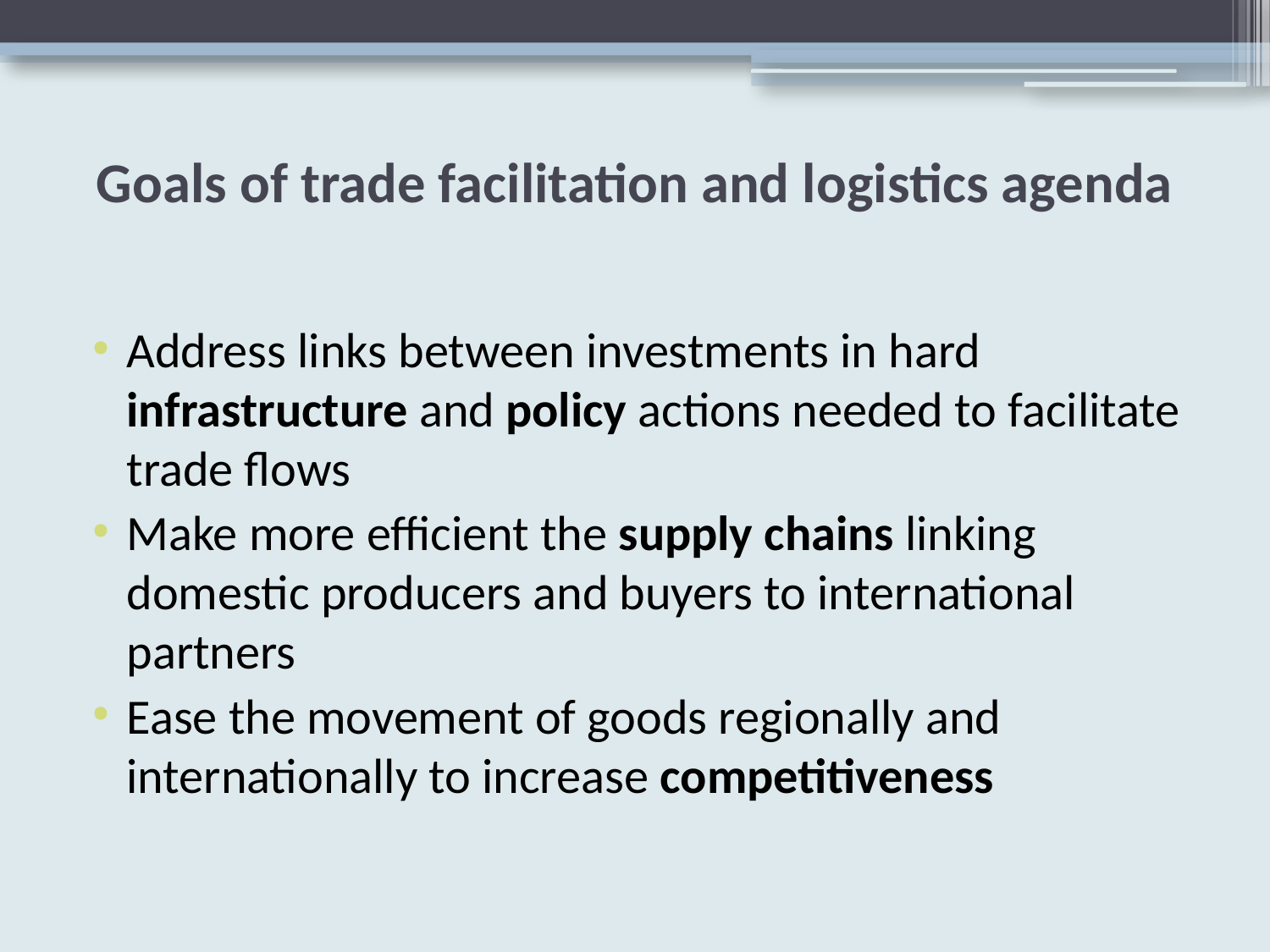

# Goals of trade facilitation and logistics agenda
Address links between investments in hard infrastructure and policy actions needed to facilitate trade flows
Make more efficient the supply chains linking domestic producers and buyers to international partners
Ease the movement of goods regionally and internationally to increase competitiveness